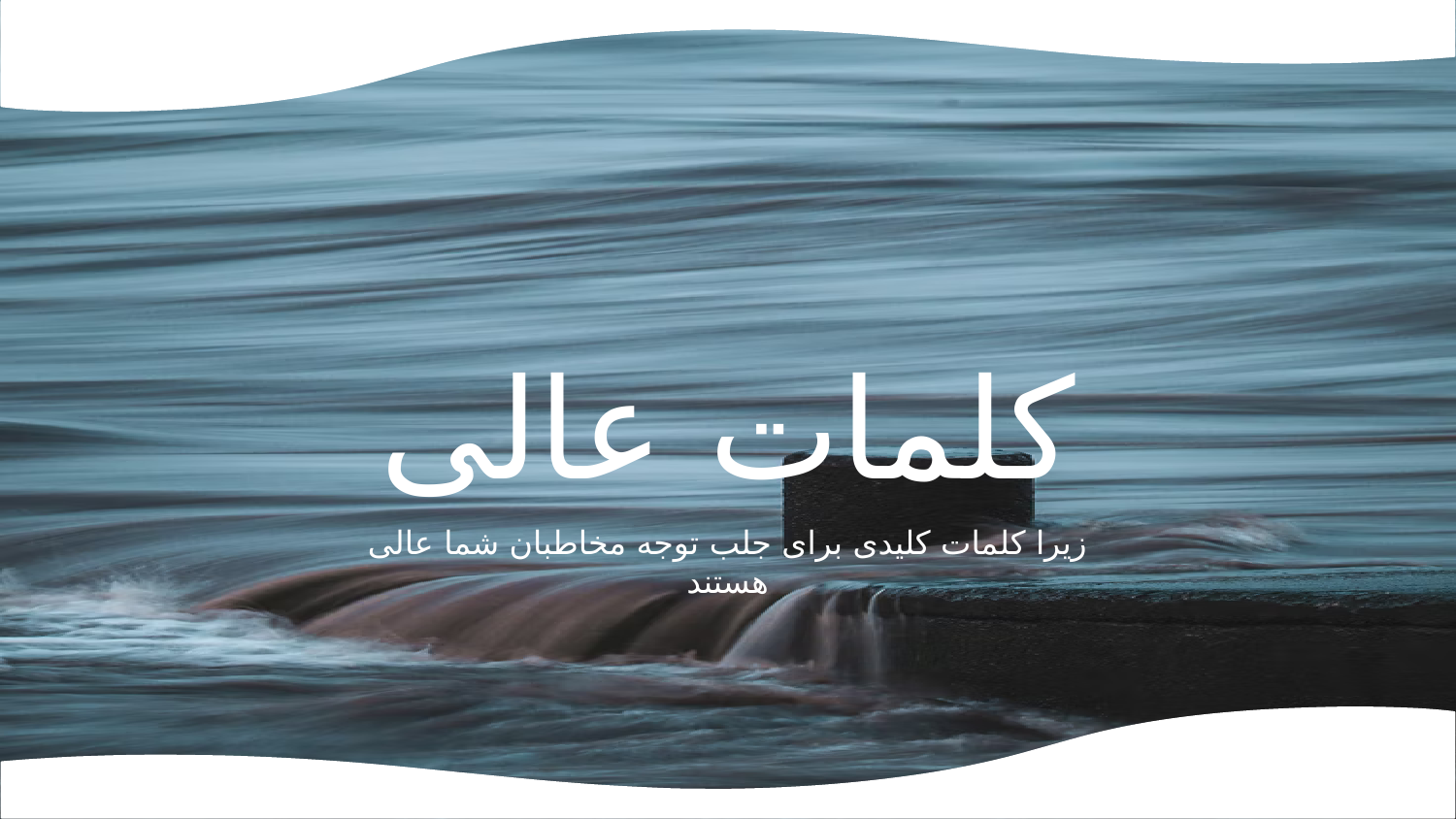

# کلمات عالی
زیرا کلمات کلیدی برای جلب توجه مخاطبان شما عالی هستند